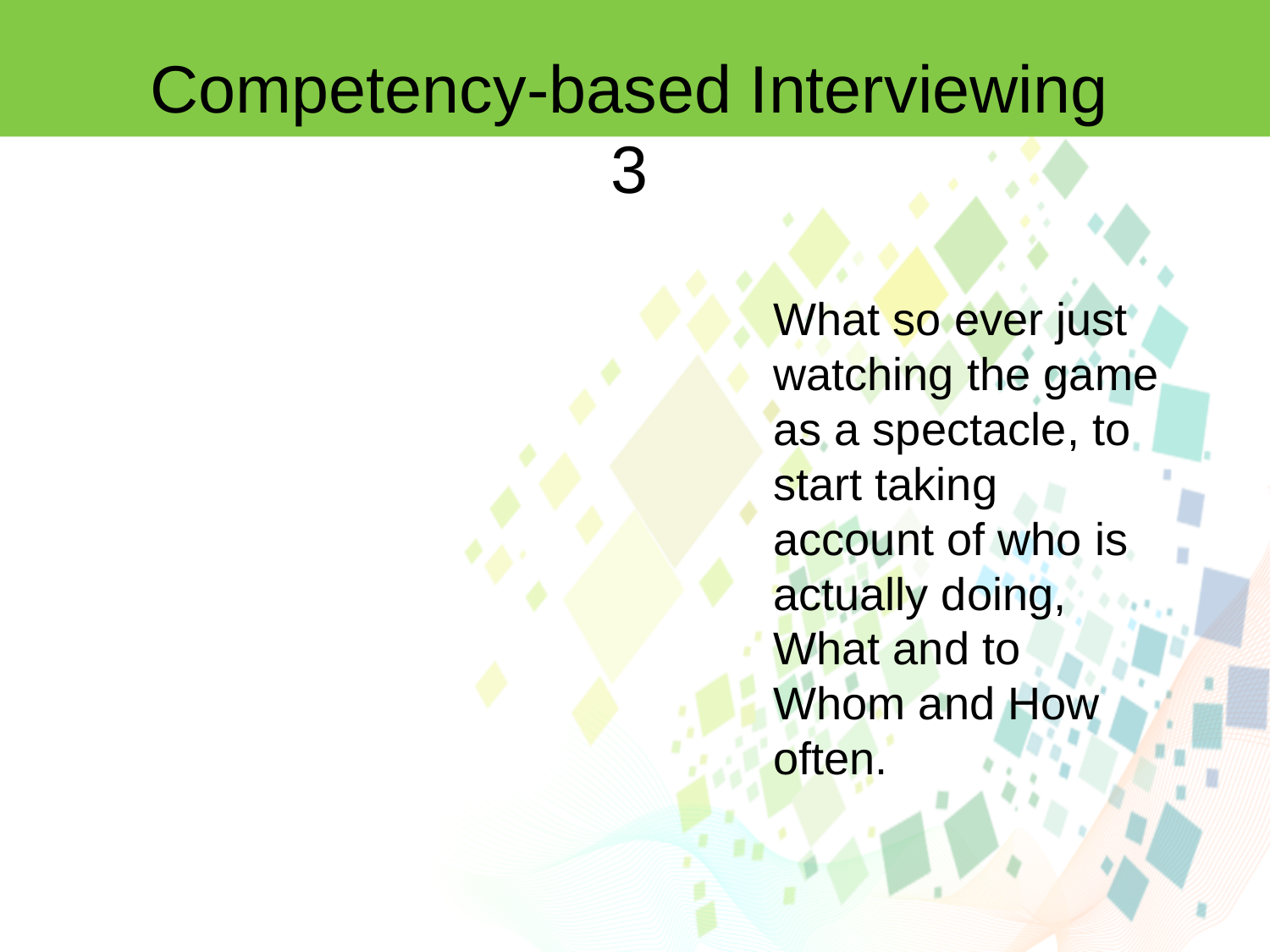

Competency-based Interviewing 3
What so ever just watching the game as a spectacle, to start taking account of who is actually doing, What and to Whom and How often.